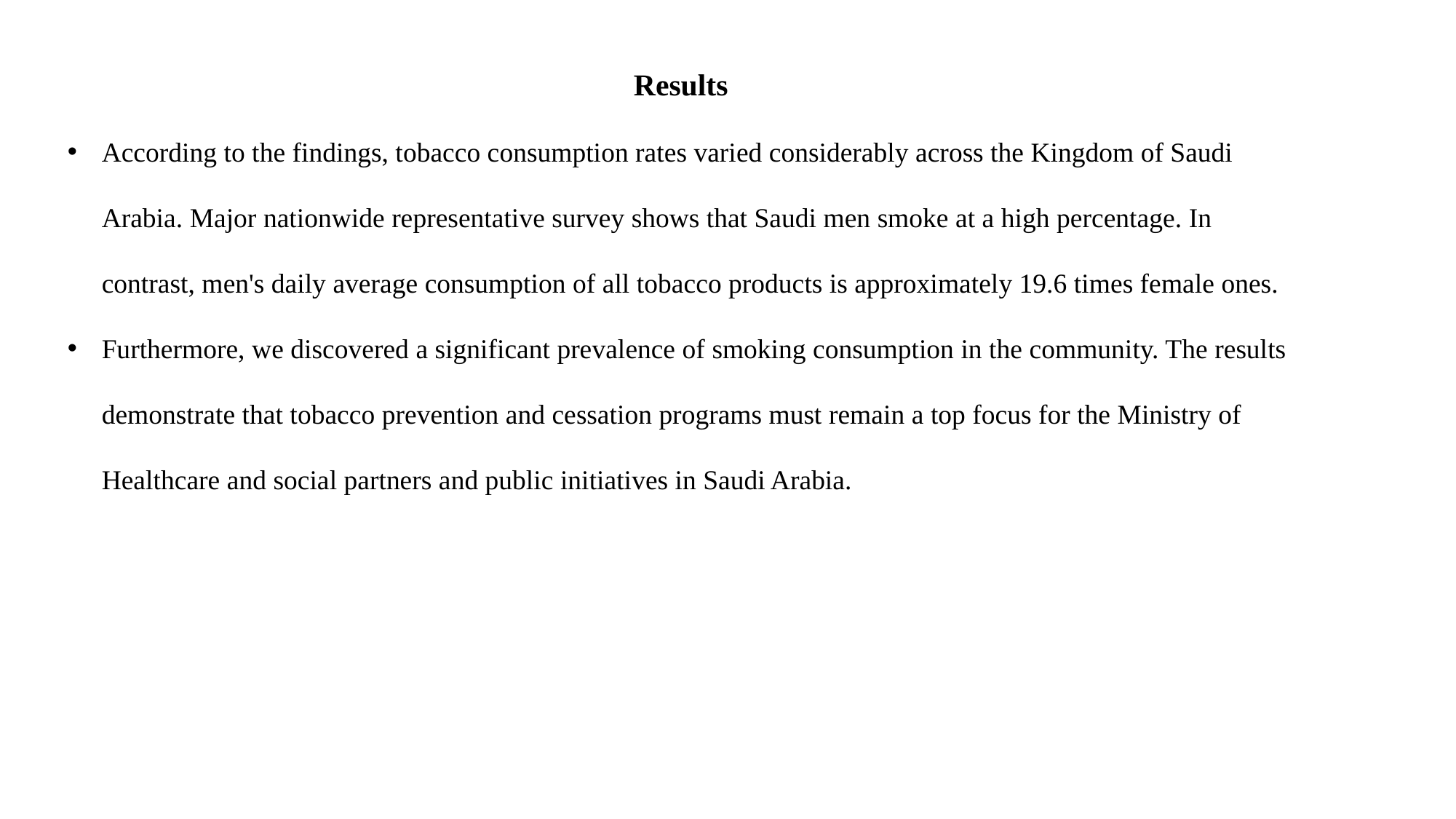

Results
According to the findings, tobacco consumption rates varied considerably across the Kingdom of Saudi Arabia. Major nationwide representative survey shows that Saudi men smoke at a high percentage. In contrast, men's daily average consumption of all tobacco products is approximately 19.6 times female ones.
Furthermore, we discovered a significant prevalence of smoking consumption in the community. The results demonstrate that tobacco prevention and cessation programs must remain a top focus for the Ministry of Healthcare and social partners and public initiatives in Saudi Arabia.